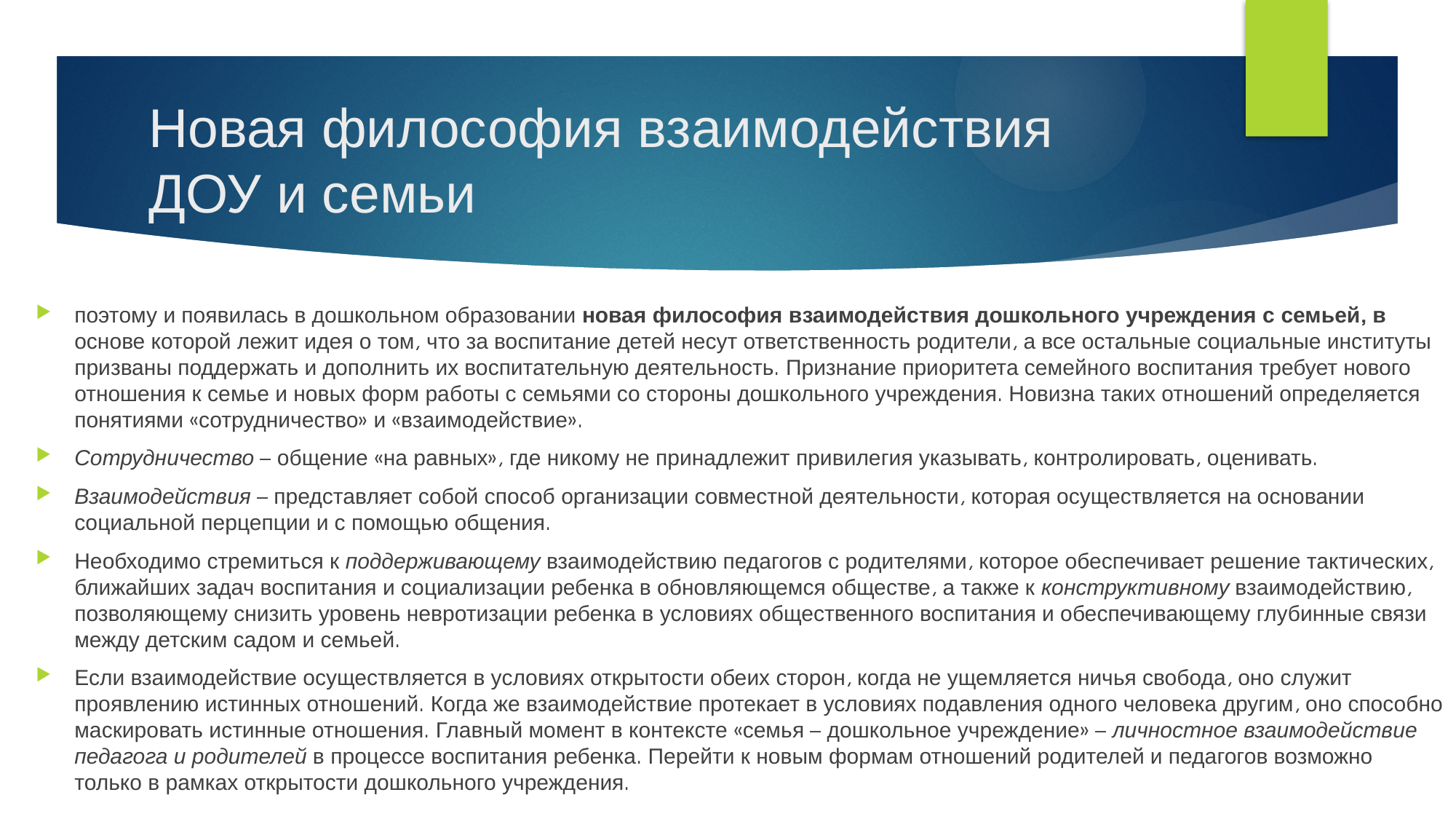

# Новая философия взаимодействия ДОУ и семьи
поэтому и появилась в дошкольном образовании новая философия взаимодействия дошкольного учреждения с семьей, в основе которой лежит идея о том, что за воспитание детей несут ответственность родители, а все остальные социальные институты призваны поддержать и дополнить их воспитательную деятельность. Признание приоритета семейного воспитания требует нового отношения к семье и новых форм работы с семьями со стороны дошкольного учреждения. Новизна таких отношений определяется понятиями «сотрудничество» и «взаимодействие».
Сотрудничество – общение «на равных», где никому не принадлежит привилегия указывать, контролировать, оценивать.
Взаимодействия – представляет собой способ организации совместной деятельности, которая осуществляется на основании социальной перцепции и с помощью общения.
Необходимо стремиться к поддерживающему взаимодействию педагогов с родителями, которое обеспечивает решение тактических, ближайших задач воспитания и социализации ребенка в обновляющемся обществе, а также к конструктивному взаимодействию, позволяющему снизить уровень невротизации ребенка в условиях общественного воспитания и обеспечивающему глубинные связи между детским садом и семьей.
Если взаимодействие осуществляется в условиях открытости обеих сторон, когда не ущемляется ничья свобода, оно служит проявлению истинных отношений. Когда же взаимодействие протекает в условиях подавления одного человека другим, оно способно маскировать истинные отношения. Главный момент в контексте «семья – дошкольное учреждение» – личностное взаимодействие педагога и родителей в процессе воспитания ребенка. Перейти к новым формам отношений родителей и педагогов возможно только в рамках открытости дошкольного учреждения.